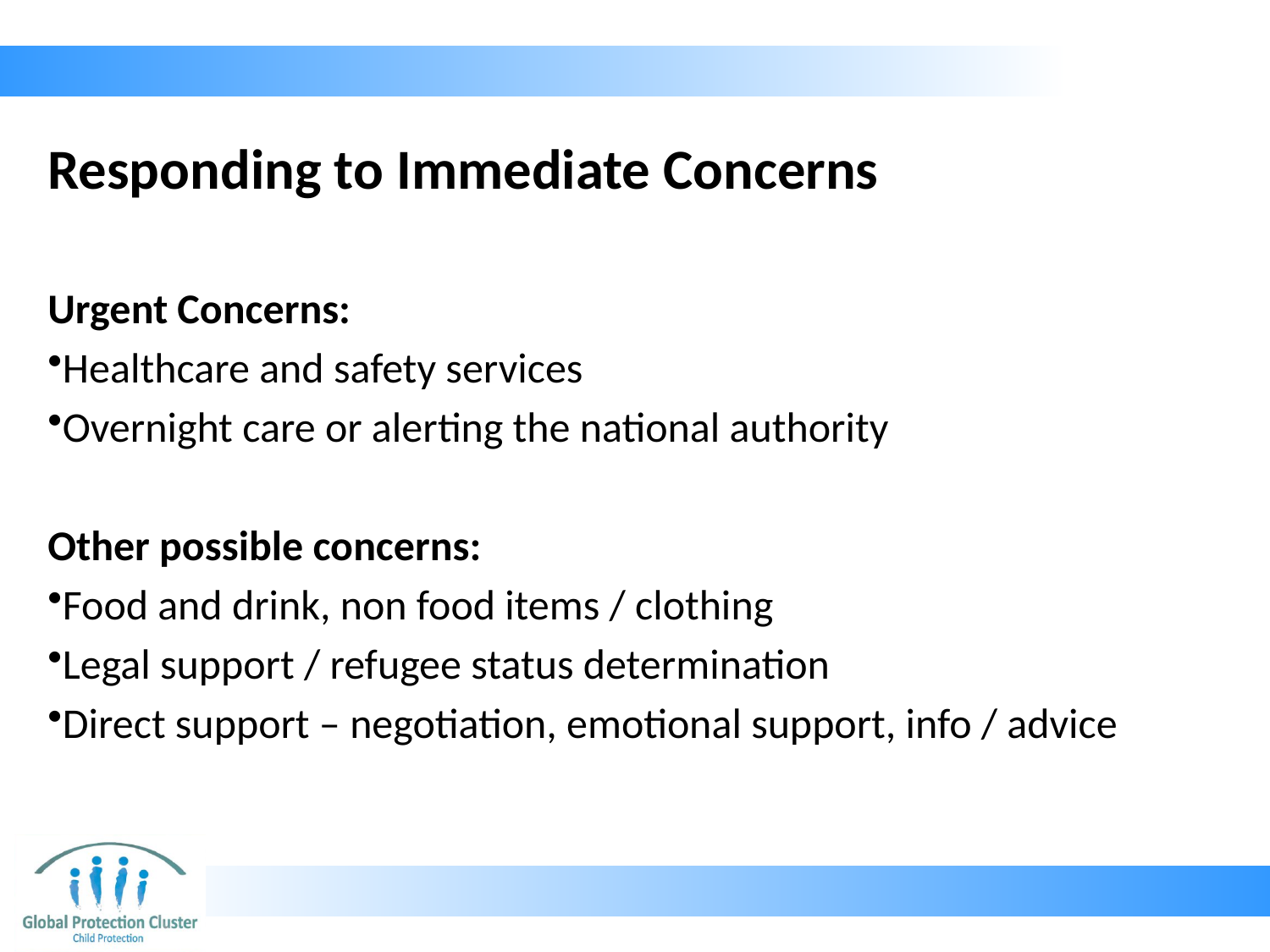

# Responding to Immediate Concerns

Urgent Concerns:
Healthcare and safety services
Overnight care or alerting the national authority

Other possible concerns:
Food and drink, non food items / clothing
Legal support / refugee status determination
Direct support – negotiation, emotional support, info / advice